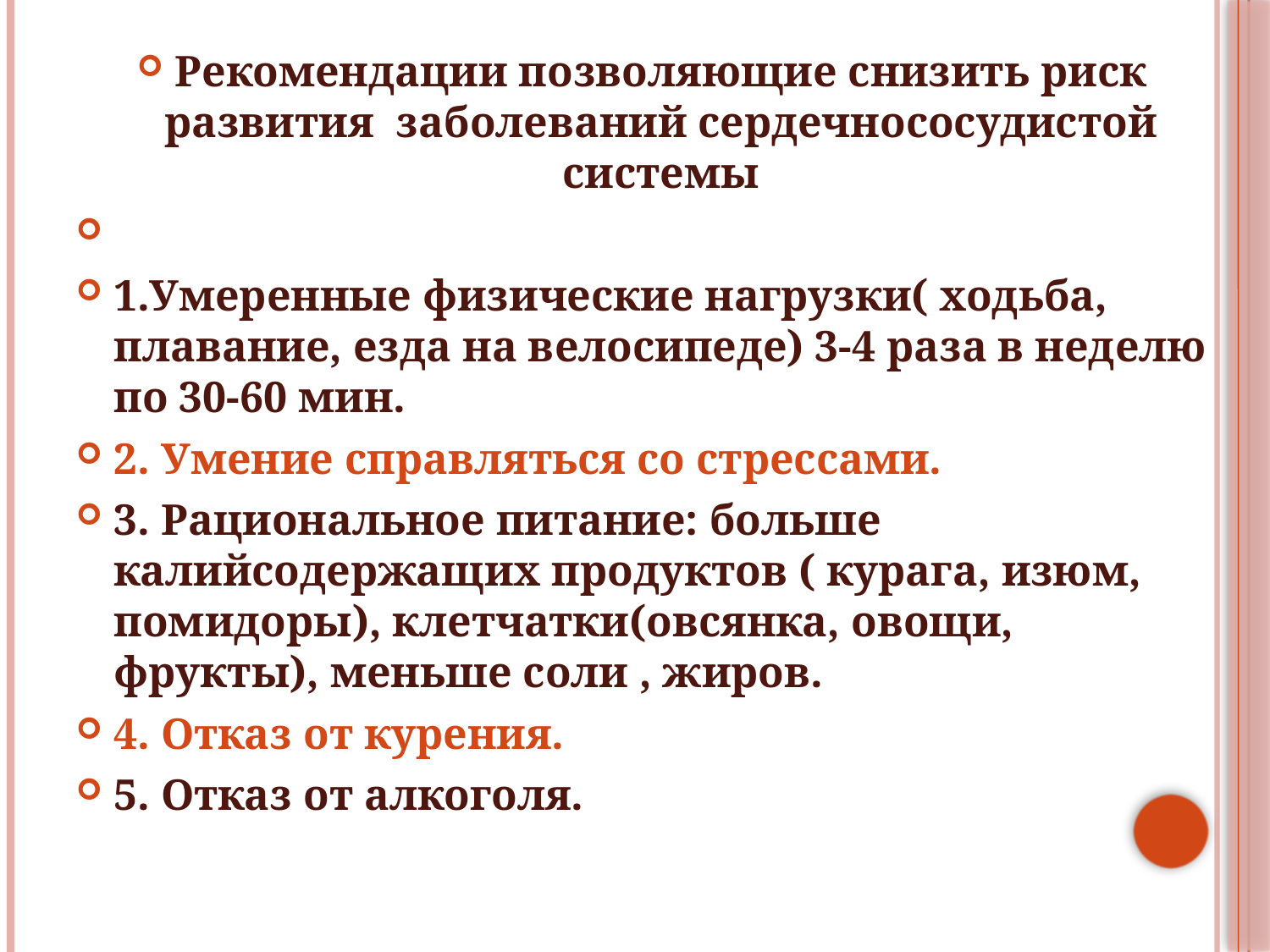

# Рекомендации позволяющие снизить риск развития  заболеваний сердечнососудистой системы

1.Умеренные физические нагрузки( ходьба, плавание, езда на велосипеде) 3-4 раза в неделю по 30-60 мин.
2. Умение справляться со стрессами.
3. Рациональное питание: больше калийсодержащих продуктов ( курага, изюм, помидоры), клетчатки(овсянка, овощи, фрукты), меньше соли , жиров.
4. Отказ от курения.
5. Отказ от алкоголя.